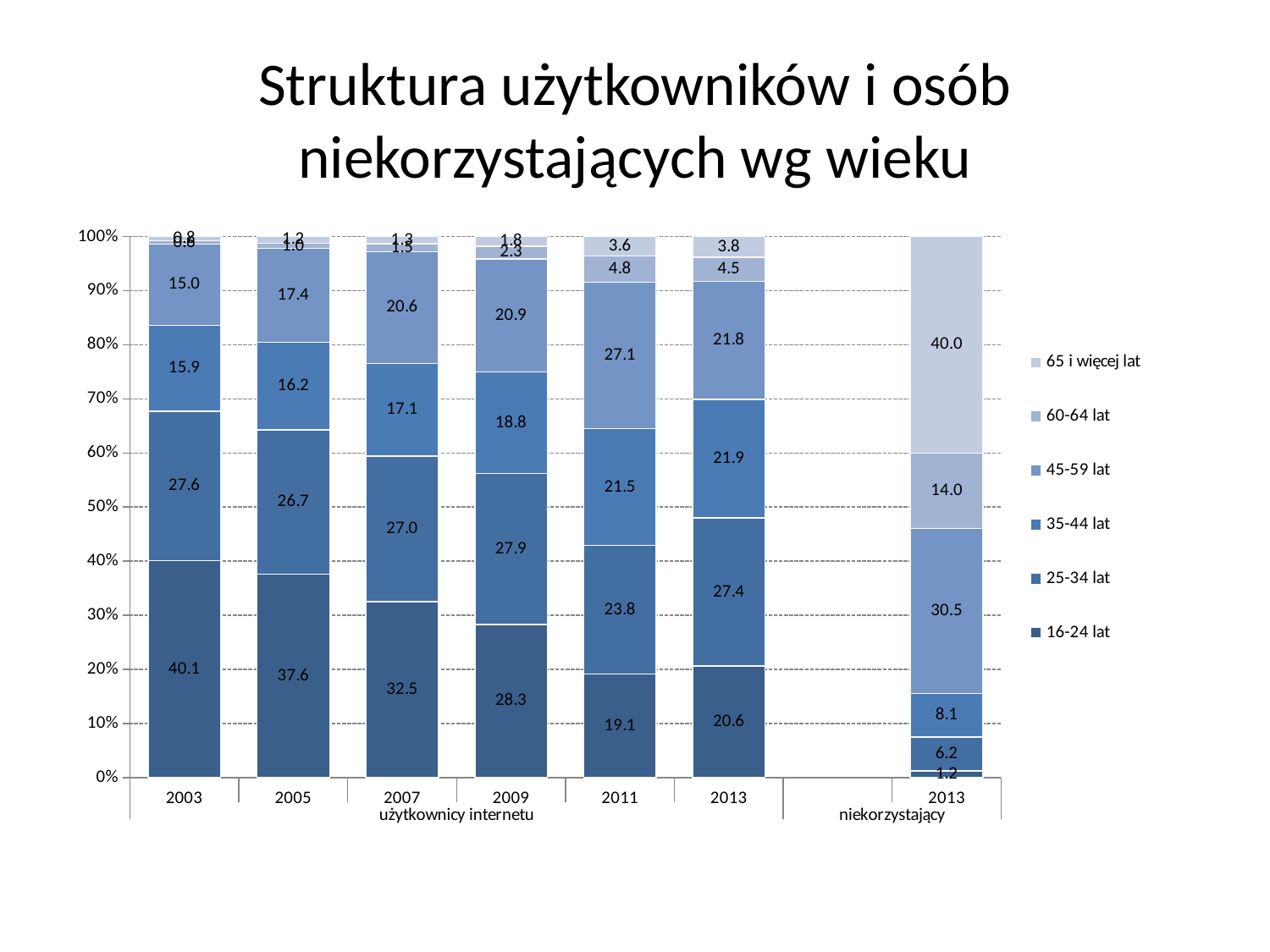

# Struktura użytkowników i osób niekorzystających wg wieku

### Chart

| Category | 16-24 lat | 25-34 lat | 35-44 lat | 45-59 lat | 60-64 lat | 65 i więcej lat |
|---|---|---|---|---|---|---|
| 2003 | 40.089285714285715 | 27.633928571428573 | 15.892857142857142 | 15.0 | 0.5803571428571429 | 0.8035714285714286 |
| 2005 | 37.6074252320385 | 26.67583361980062 | 16.15675489859058 | 17.359917497421794 | 0.9625300790649708 | 1.2375386730835338 |
| 2007 | 32.46580547112462 | 26.975683890577507 | 17.11626139817629 | 20.611702127659573 | 1.5387537993920972 | 1.2917933130699089 |
| 2009 | 28.2825256535091 | 27.900531795371133 | 18.777619653958507 | 20.94225151674032 | 2.276982997528275 | 1.8200883828926673 |
| 2011 | 19.132882882882882 | 23.795045045045047 | 21.542792792792792 | 27.105855855855857 | 4.81981981981982 | 3.6036036036036037 |
| 2013 | 20.605221994946458 | 27.421489592106845 | 21.89267236192997 | 21.802430513776923 | 4.457947298760678 | 3.8202382384791242 |
|  | None | None | None | None | None | None |
| 2013 | 1.2415933781686497 | 6.207966890843249 | 8.0910501810657 | 30.491464045525092 | 13.95757889291257 | 40.010346611484735 |